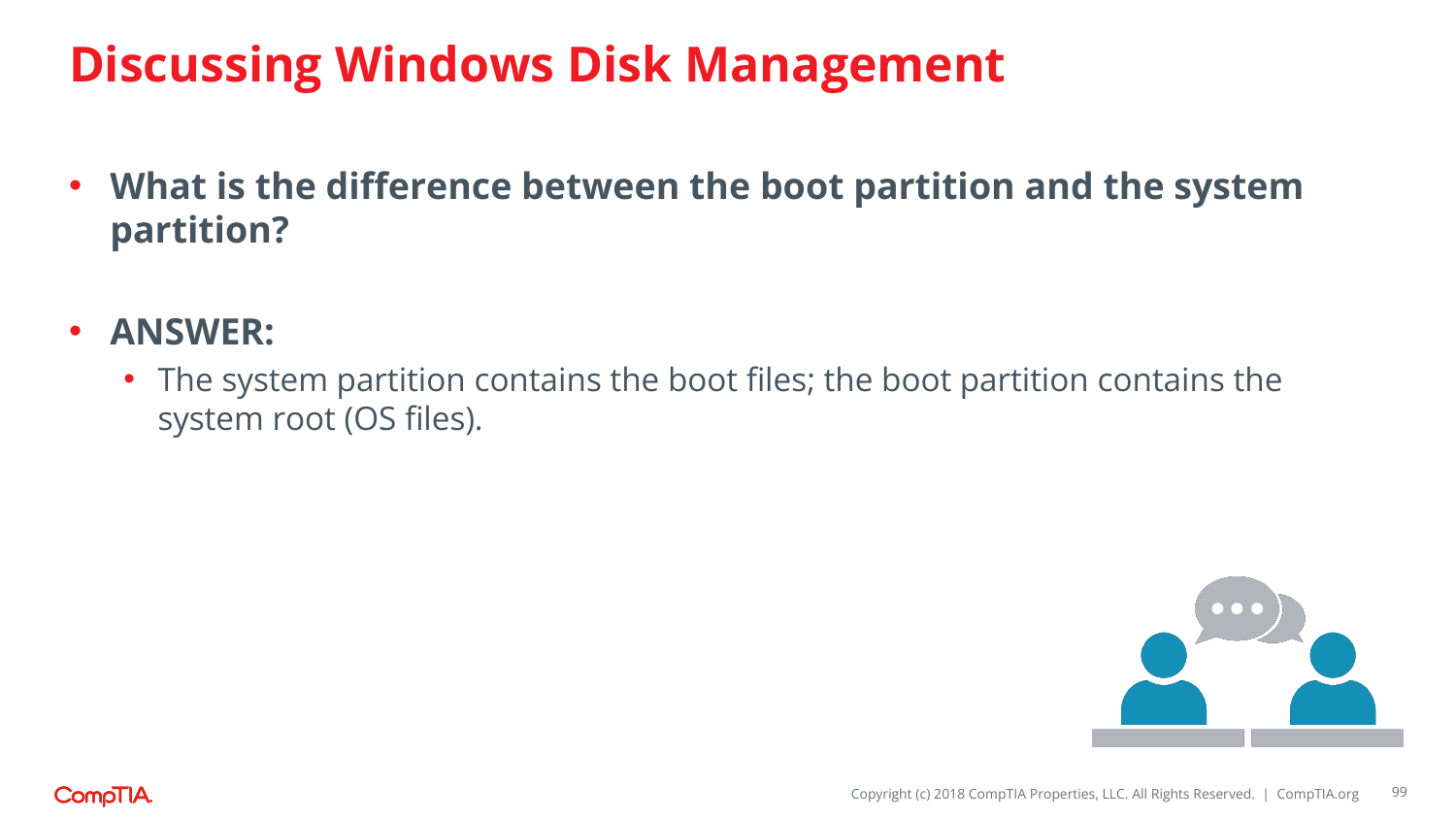

# Discussing Windows Disk Management
What is the difference between the boot partition and the system partition?

ANSWER:
The system partition contains the boot files; the boot partition contains the system root (OS files).
99